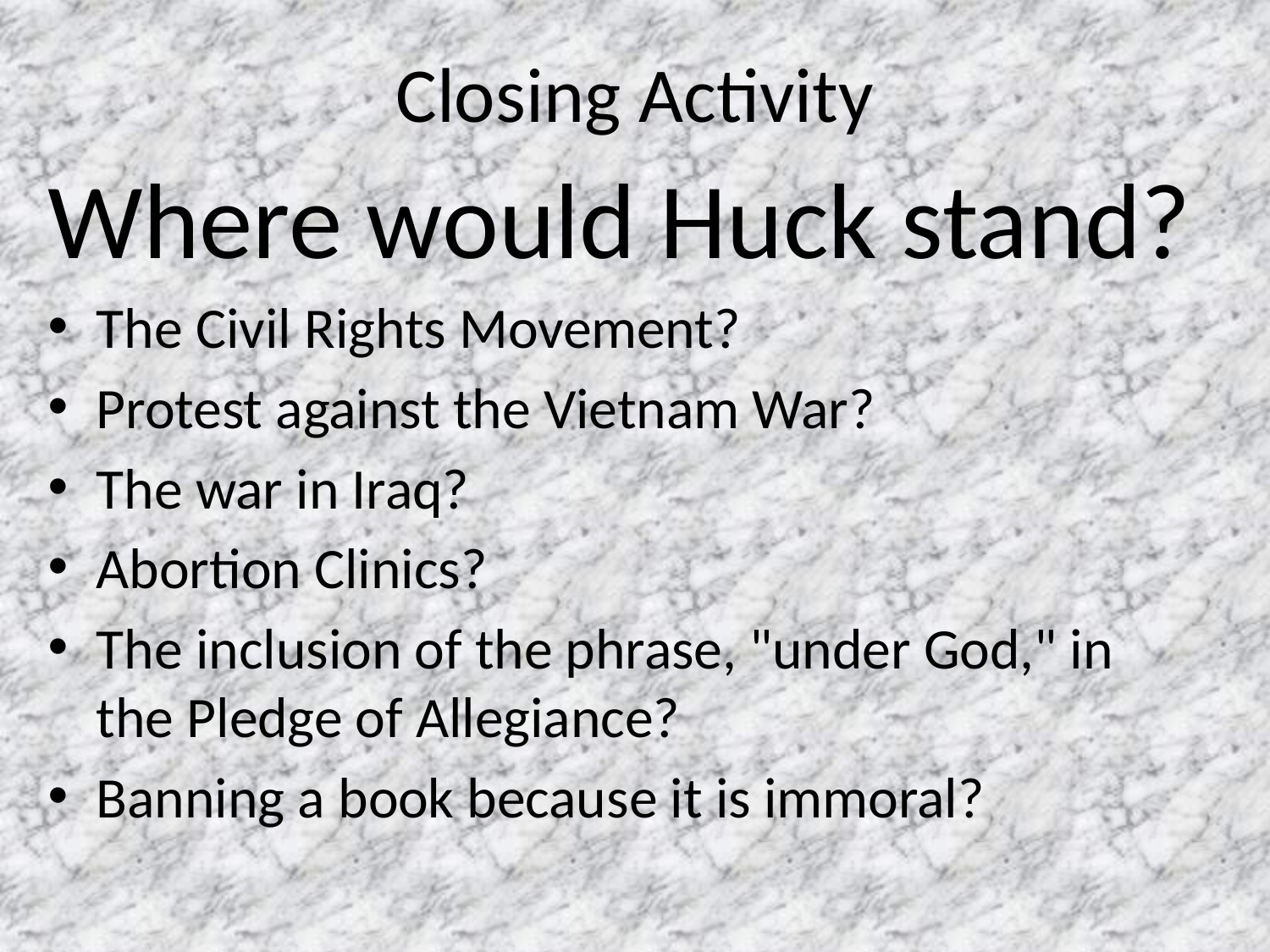

# Closing Activity
Where would Huck stand?
The Civil Rights Movement?
Protest against the Vietnam War?
The war in Iraq?
Abortion Clinics?
The inclusion of the phrase, "under God," in the Pledge of Allegiance?
Banning a book because it is immoral?